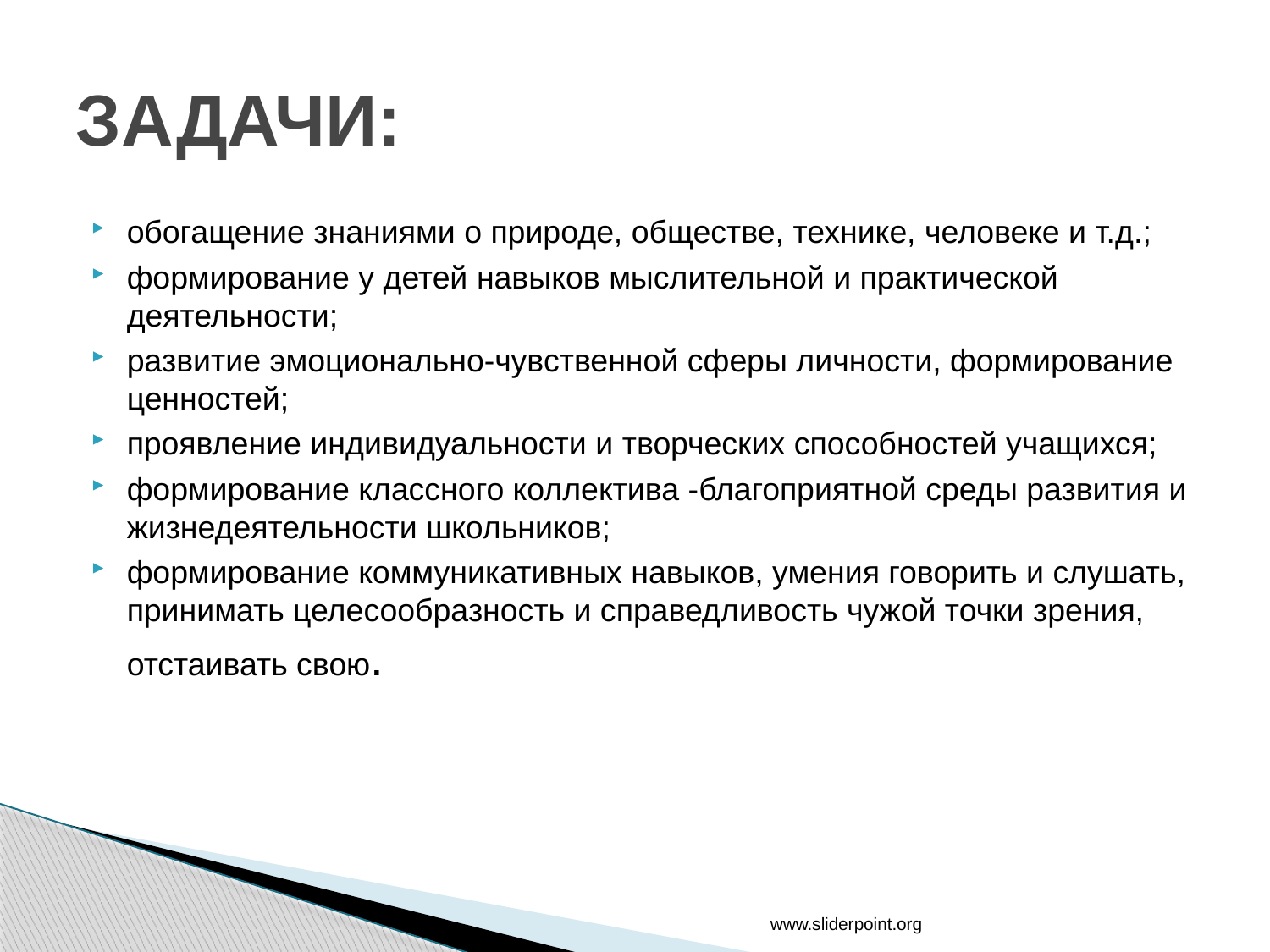

# ЗАДАЧИ:
обогащение знаниями о природе, обществе, технике, человеке и т.д.;
формирование у детей навыков мыслительной и практической деятельности;
развитие эмоционально-чувственной сферы личности, формирование ценностей;
проявление индивидуальности и творческих способностей учащихся;
формирование классного коллектива -благоприятной среды развития и жизнедеятельности школьников;
формирование коммуникативных навыков, умения говорить и слушать, принимать целесообразность и справедливость чужой точки зрения, отстаивать свою.

www.sliderpoint.org